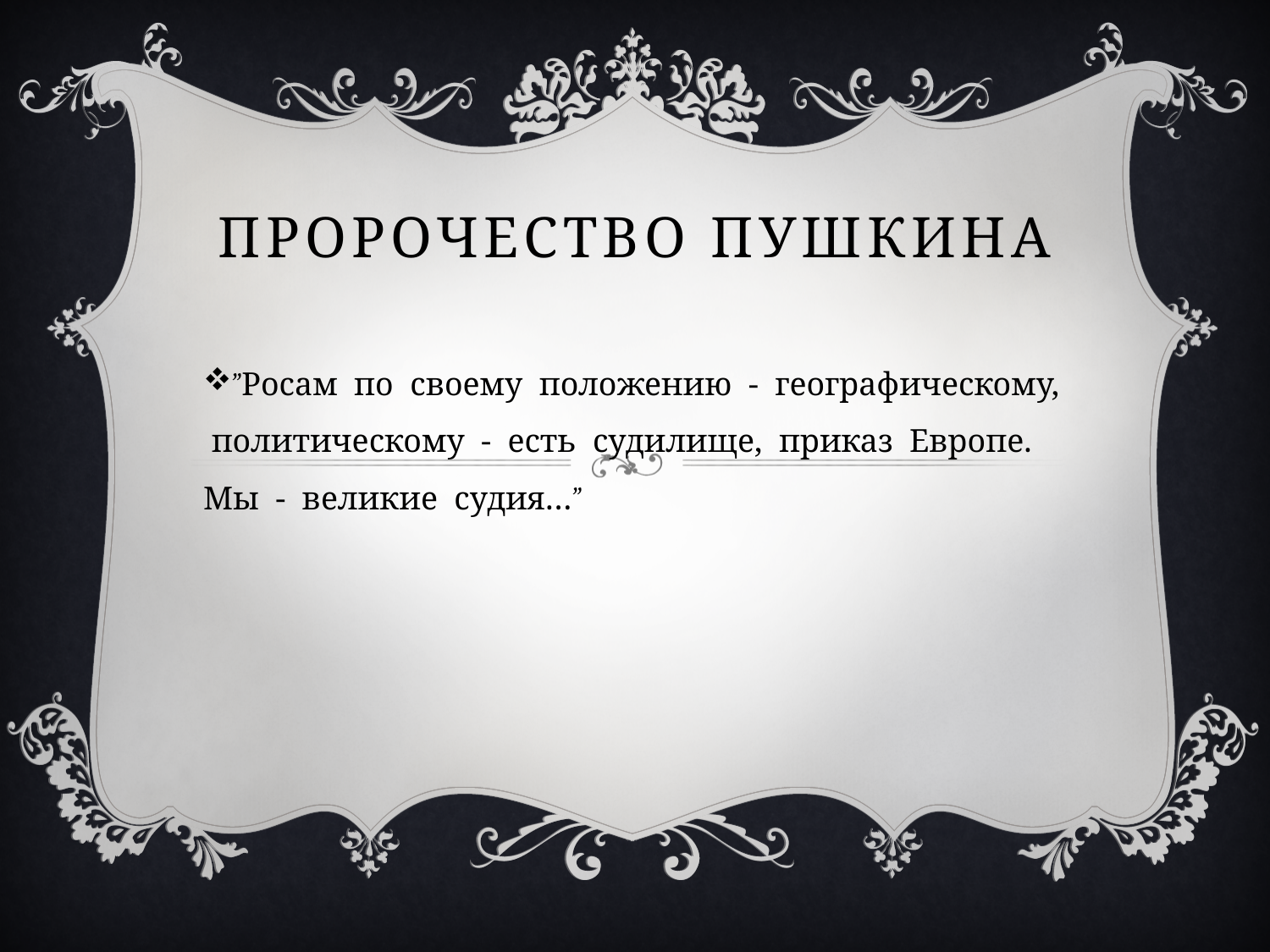

Пророчество пушкина
”Росам  по  своему  положению  -  географическому,  политическому  -  есть  судилище,  приказ  Европе.  Мы  -  великие  судия…”